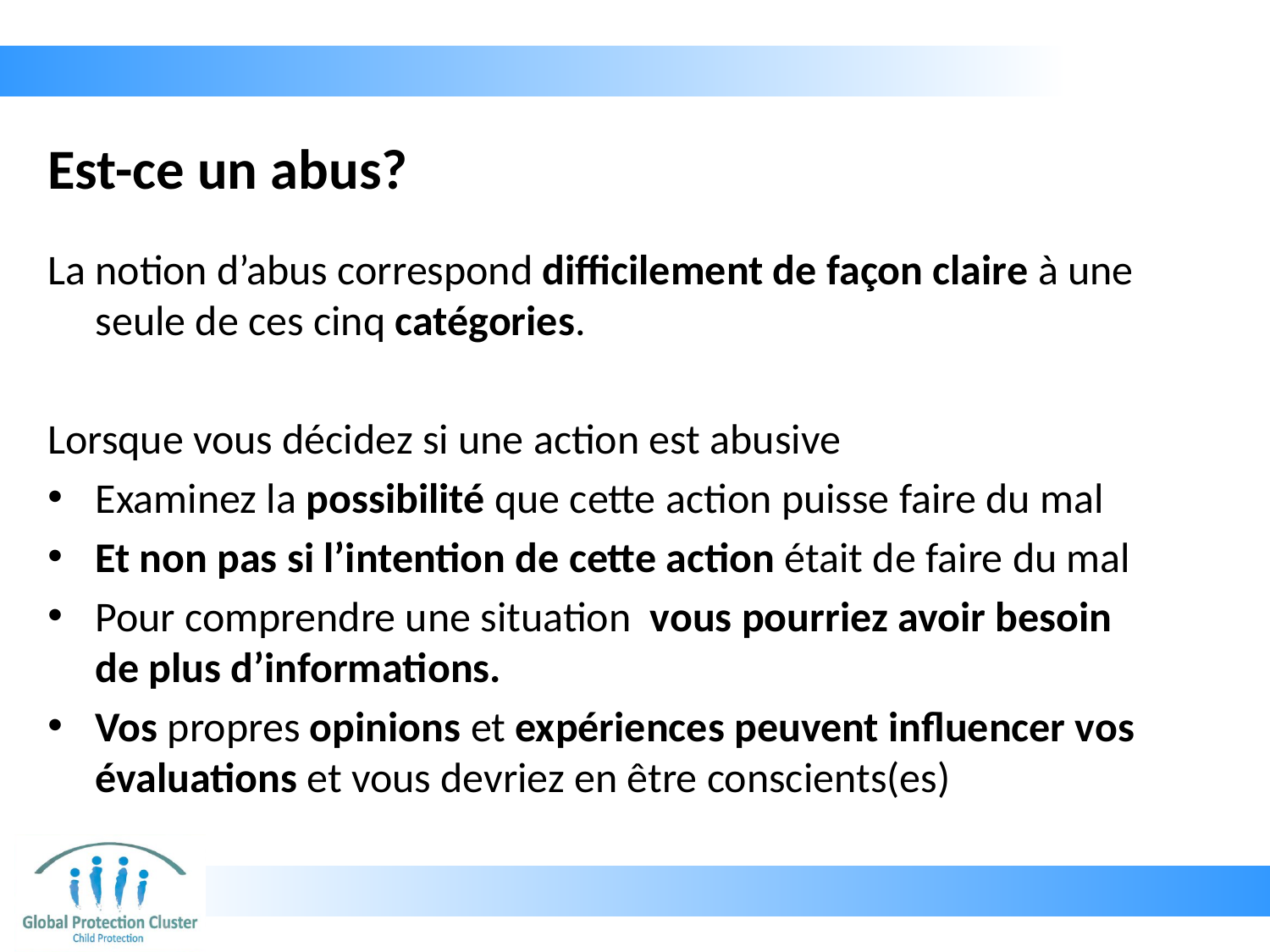

# Est-ce un abus?
La notion d’abus correspond difficilement de façon claire à une seule de ces cinq catégories.

Lorsque vous décidez si une action est abusive
Examinez la possibilité que cette action puisse faire du mal
Et non pas si l’intention de cette action était de faire du mal
Pour comprendre une situation  vous pourriez avoir besoin de plus d’informations.
Vos propres opinions et expériences peuvent influencer vos évaluations et vous devriez en être conscients(es)